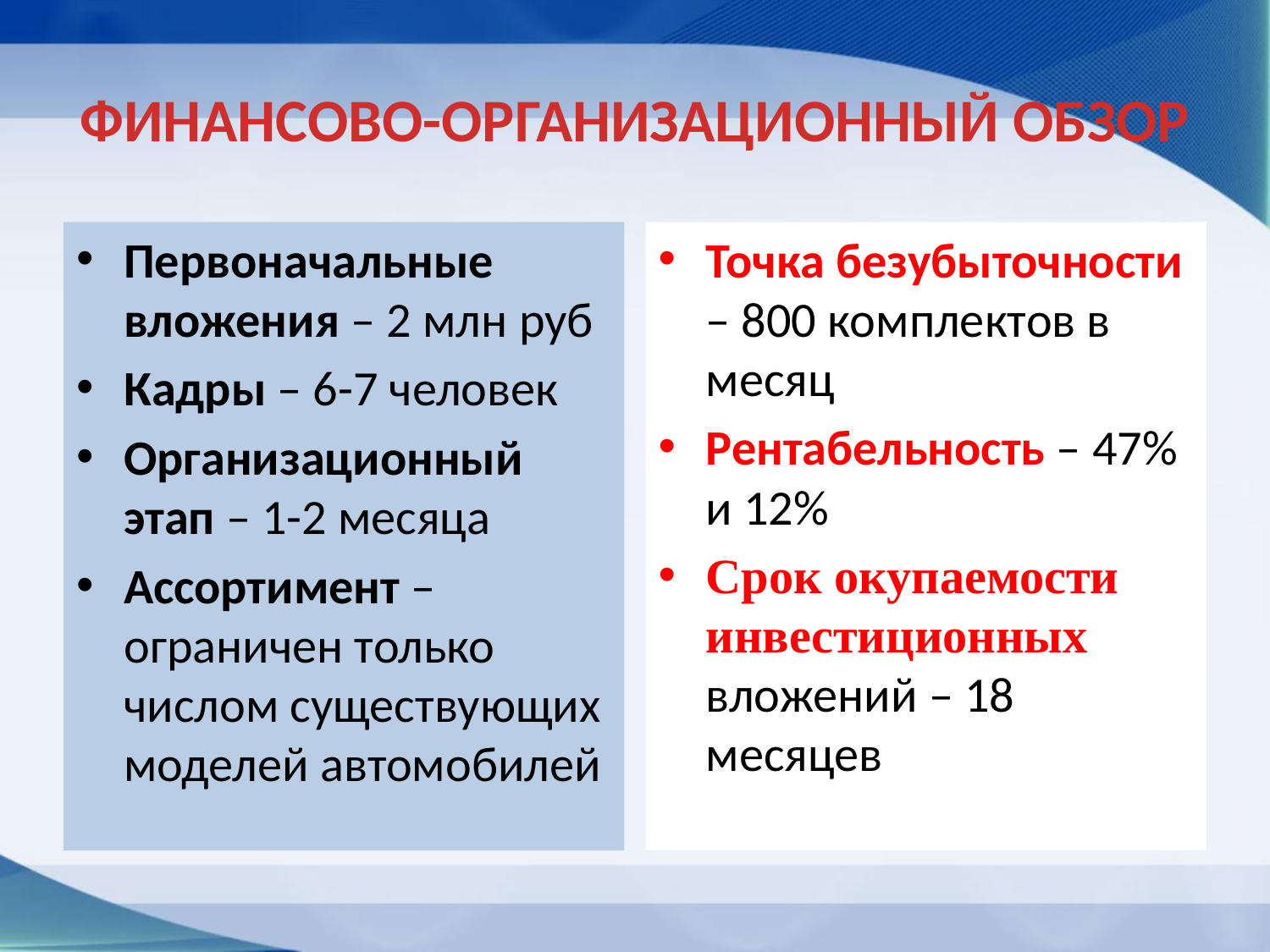

# ФИНАНСОВО-ОРГАНИЗАЦИОННЫЙ ОБЗОР
Первоначальные вложения – 2 млн руб
Кадры – 6-7 человек
Организационный этап – 1-2 месяца
Ассортимент – ограничен только числом существующих моделей автомобилей
Точка безубыточности – 800 комплектов в месяц
Рентабельность – 47% и 12%
Срок окупаемости инвестиционных вложений – 18 месяцев